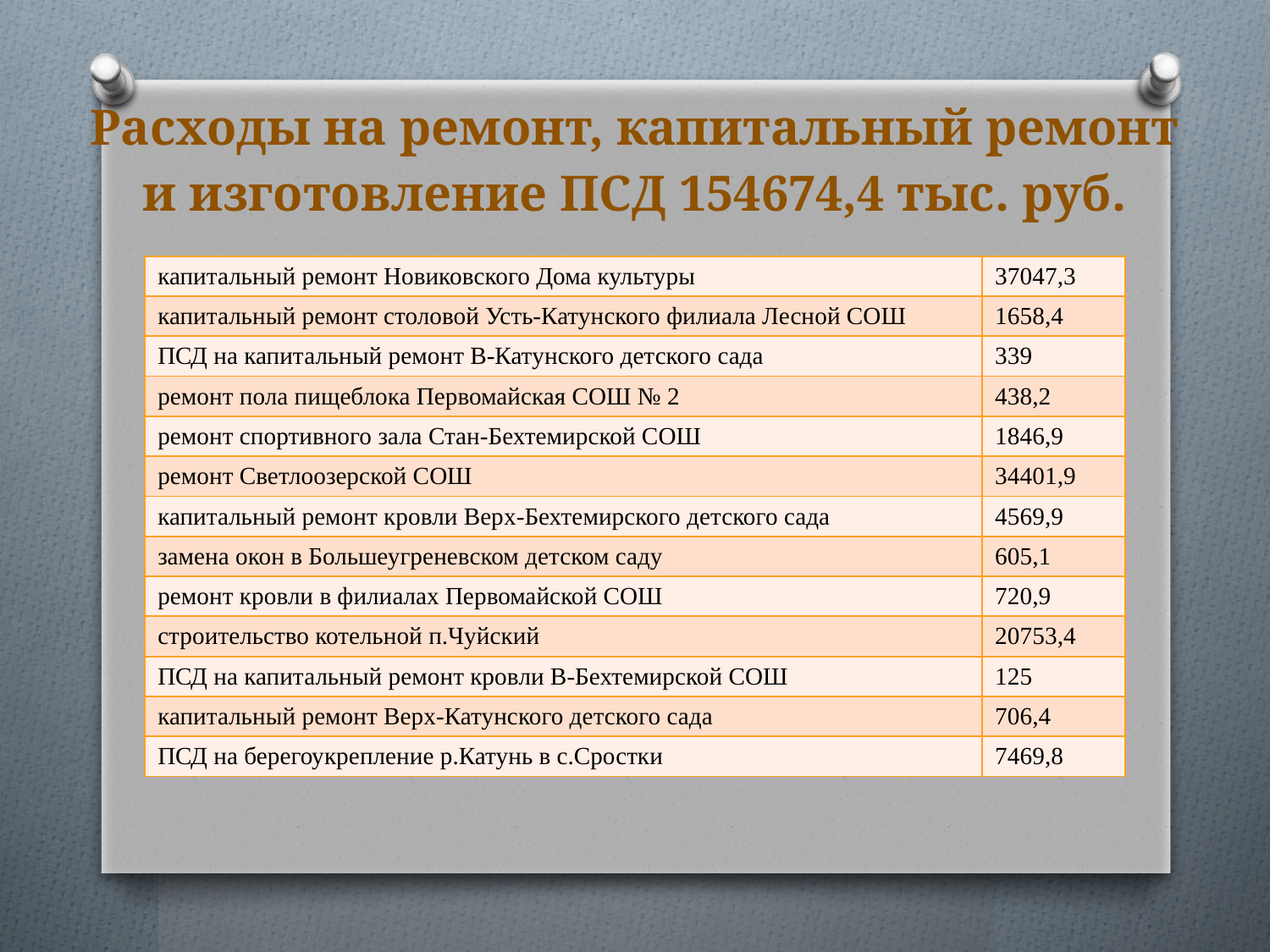

Расходы на ремонт, капитальный ремонт и изготовление ПСД 154674,4 тыс. руб.
| капитальный ремонт Новиковского Дома культуры | 37047,3 |
| --- | --- |
| капитальный ремонт столовой Усть-Катунского филиала Лесной СОШ | 1658,4 |
| ПСД на капитальный ремонт В-Катунского детского сада | 339 |
| ремонт пола пищеблока Первомайская СОШ № 2 | 438,2 |
| ремонт спортивного зала Стан-Бехтемирской СОШ | 1846,9 |
| ремонт Светлоозерской СОШ | 34401,9 |
| капитальный ремонт кровли Верх-Бехтемирского детского сада | 4569,9 |
| замена окон в Большеугреневском детском саду | 605,1 |
| ремонт кровли в филиалах Первомайской СОШ | 720,9 |
| строительство котельной п.Чуйский | 20753,4 |
| ПСД на капитальный ремонт кровли В-Бехтемирской СОШ | 125 |
| капитальный ремонт Верх-Катунского детского сада | 706,4 |
| ПСД на берегоукрепление р.Катунь в с.Сростки | 7469,8 |